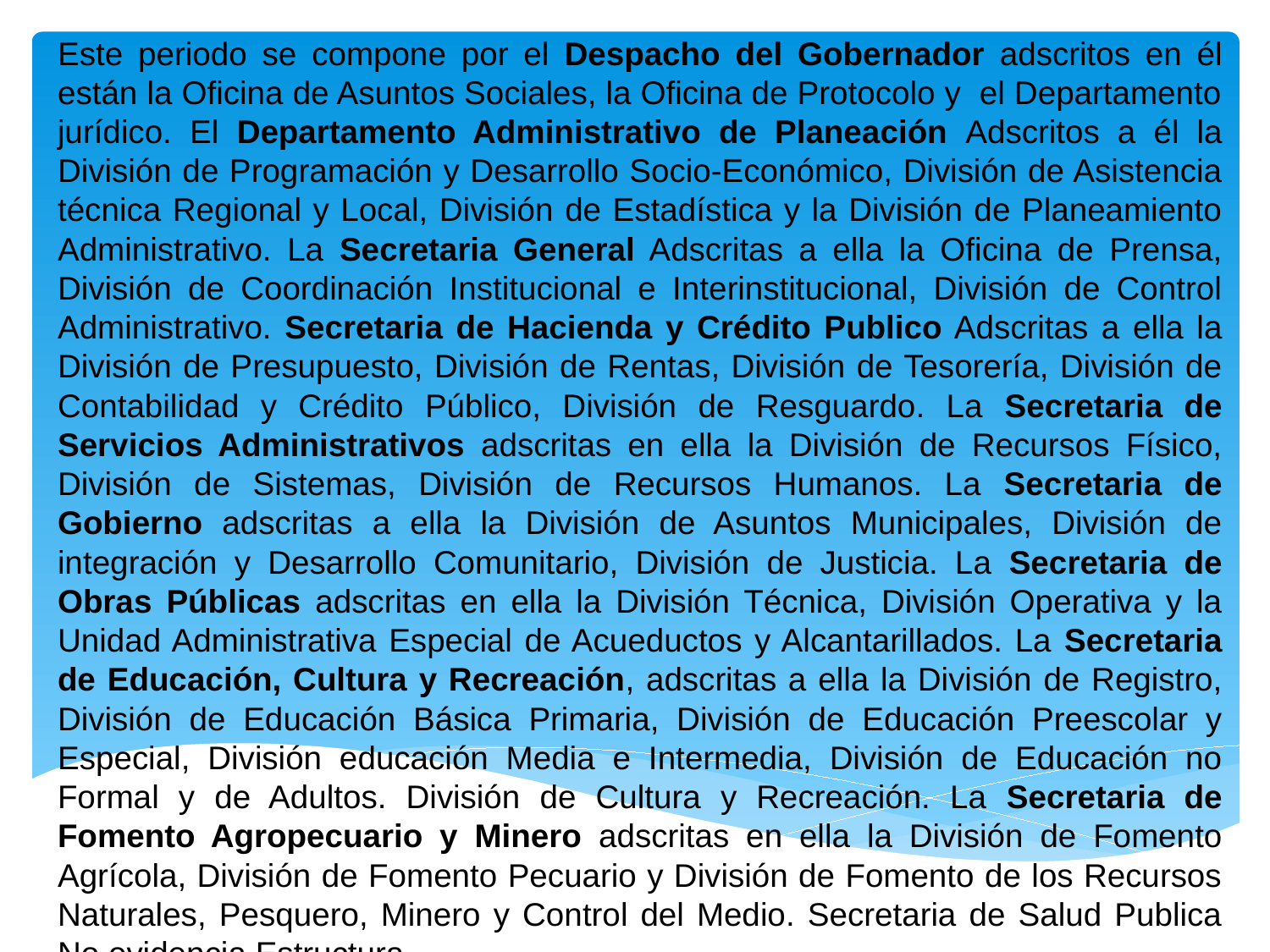

Este periodo se compone por el Despacho del Gobernador adscritos en él están la Oficina de Asuntos Sociales, la Oficina de Protocolo y  el Departamento jurídico. El Departamento Administrativo de Planeación Adscritos a él la División de Programación y Desarrollo Socio-Económico, División de Asistencia técnica Regional y Local, División de Estadística y la División de Planeamiento Administrativo. La Secretaria General Adscritas a ella la Oficina de Prensa, División de Coordinación Institucional e Interinstitucional, División de Control Administrativo. Secretaria de Hacienda y Crédito Publico Adscritas a ella la División de Presupuesto, División de Rentas, División de Tesorería, División de Contabilidad y Crédito Público, División de Resguardo. La Secretaria de Servicios Administrativos adscritas en ella la División de Recursos Físico, División de Sistemas, División de Recursos Humanos. La Secretaria de Gobierno adscritas a ella la División de Asuntos Municipales, División de integración y Desarrollo Comunitario, División de Justicia. La Secretaria de Obras Públicas adscritas en ella la División Técnica, División Operativa y la Unidad Administrativa Especial de Acueductos y Alcantarillados. La Secretaria de Educación, Cultura y Recreación, adscritas a ella la División de Registro, División de Educación Básica Primaria, División de Educación Preescolar y Especial, División educación Media e Intermedia, División de Educación no Formal y de Adultos. División de Cultura y Recreación. La Secretaria de Fomento Agropecuario y Minero adscritas en ella la División de Fomento Agrícola, División de Fomento Pecuario y División de Fomento de los Recursos Naturales, Pesquero, Minero y Control del Medio. Secretaria de Salud Publica No evidencia Estructura.